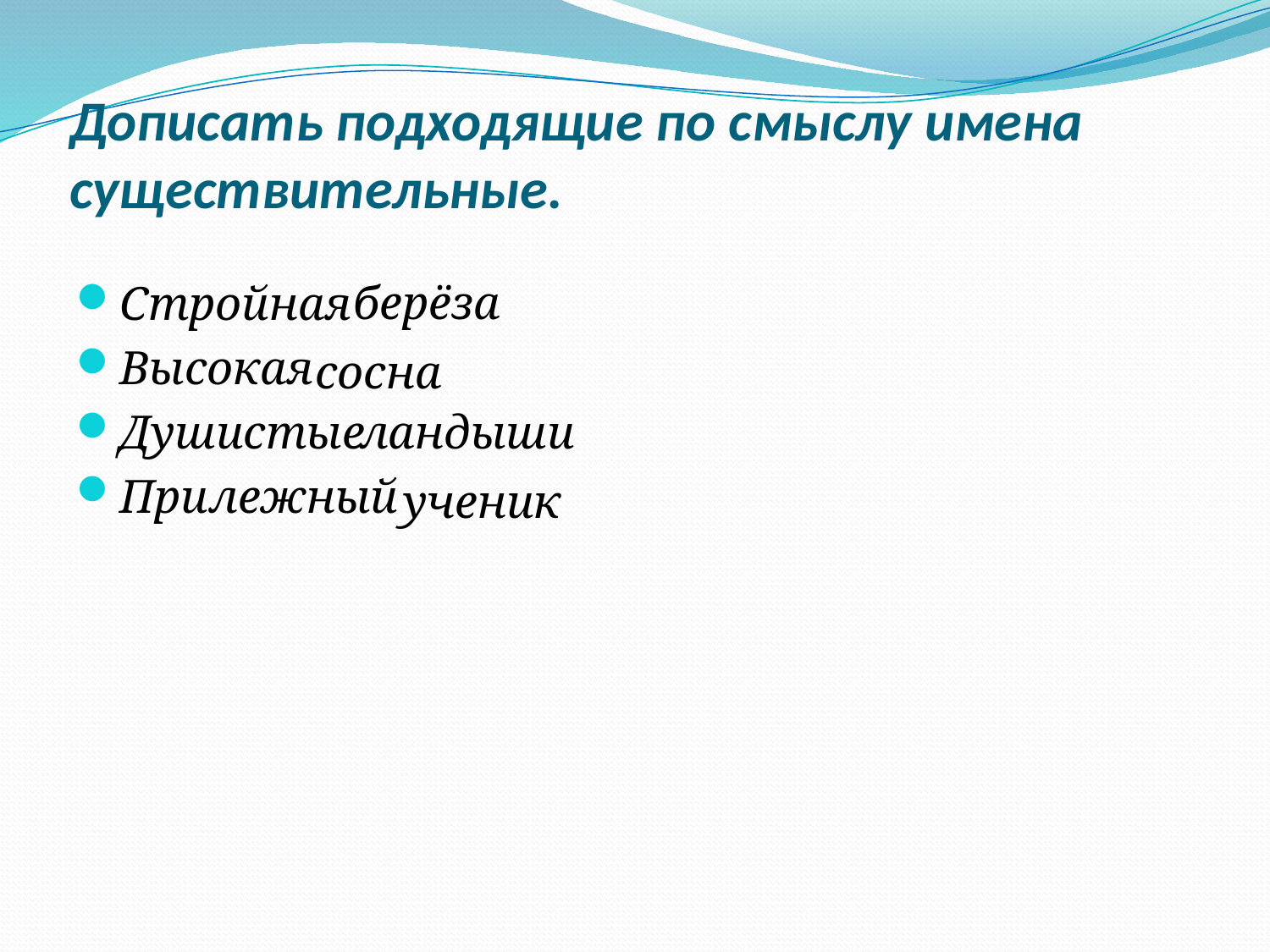

# Дописать подходящие по смыслу имена существительные.
берёза
Стройная
Высокая
Душистые
Прилежный
сосна
ландыши
 ученик